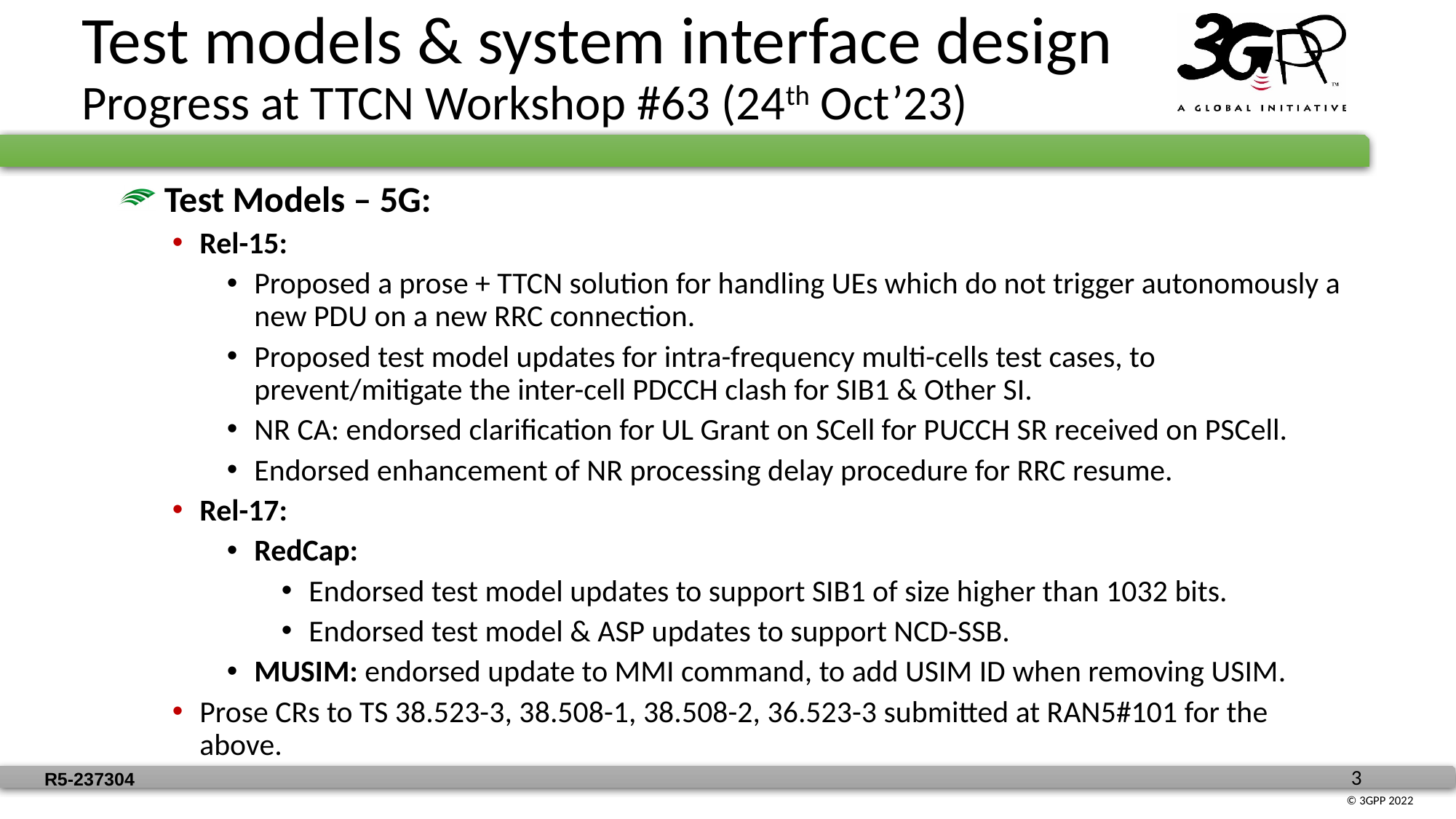

Test models & system interface design
Progress at TTCN Workshop #63 (24th Oct’23)
 Test Models – 5G:
Rel-15:
Proposed a prose + TTCN solution for handling UEs which do not trigger autonomously a new PDU on a new RRC connection.
Proposed test model updates for intra-frequency multi-cells test cases, to prevent/mitigate the inter-cell PDCCH clash for SIB1 & Other SI.
NR CA: endorsed clarification for UL Grant on SCell for PUCCH SR received on PSCell.
Endorsed enhancement of NR processing delay procedure for RRC resume.
Rel-17:
RedCap:
Endorsed test model updates to support SIB1 of size higher than 1032 bits.
Endorsed test model & ASP updates to support NCD-SSB.
MUSIM: endorsed update to MMI command, to add USIM ID when removing USIM.
Prose CRs to TS 38.523-3, 38.508-1, 38.508-2, 36.523-3 submitted at RAN5#101 for the above.